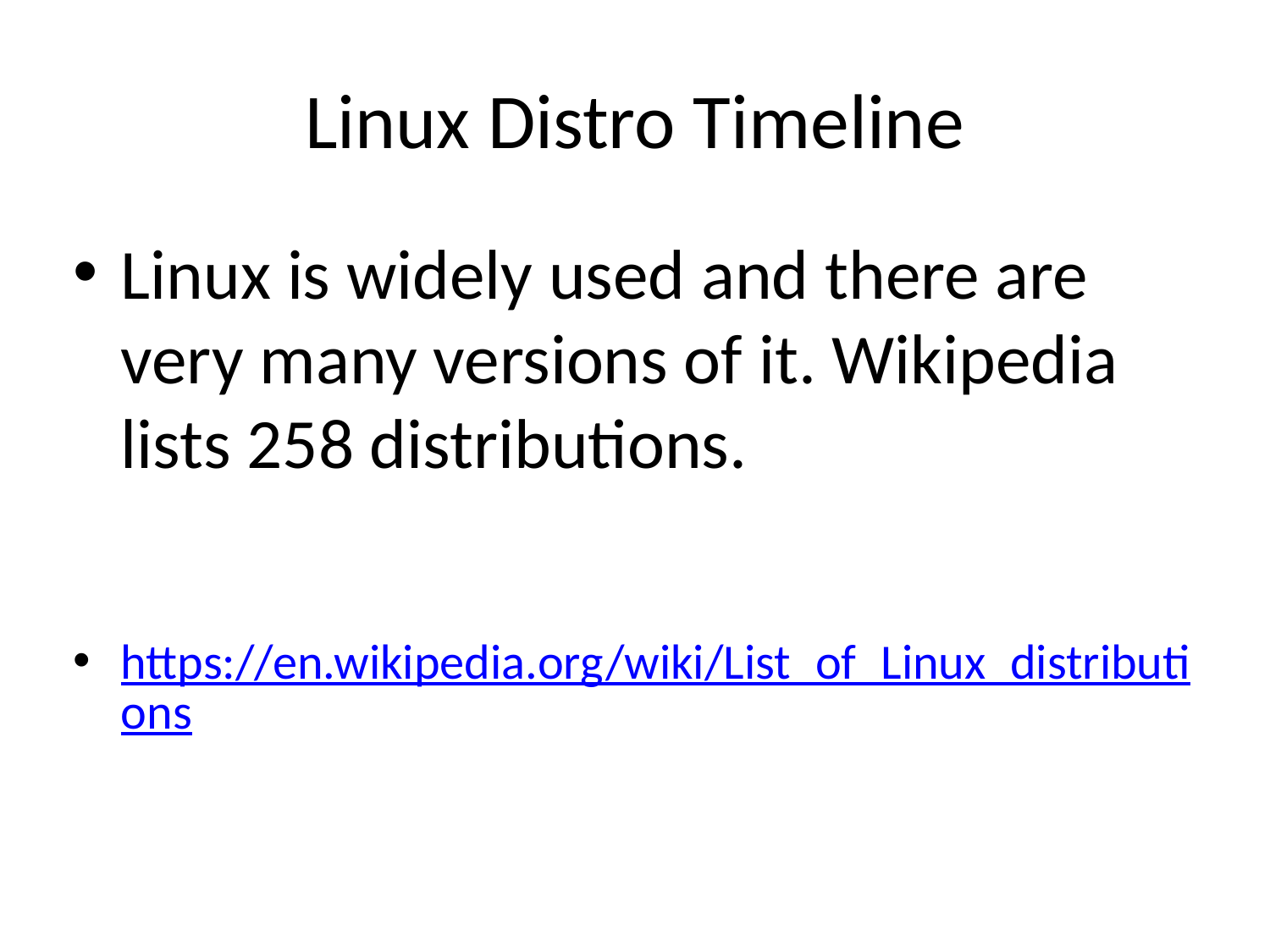

# Linux Distro Timeline
Linux is widely used and there are very many versions of it. Wikipedia lists 258 distributions.

https://en.wikipedia.org/wiki/List_of_Linux_distributions